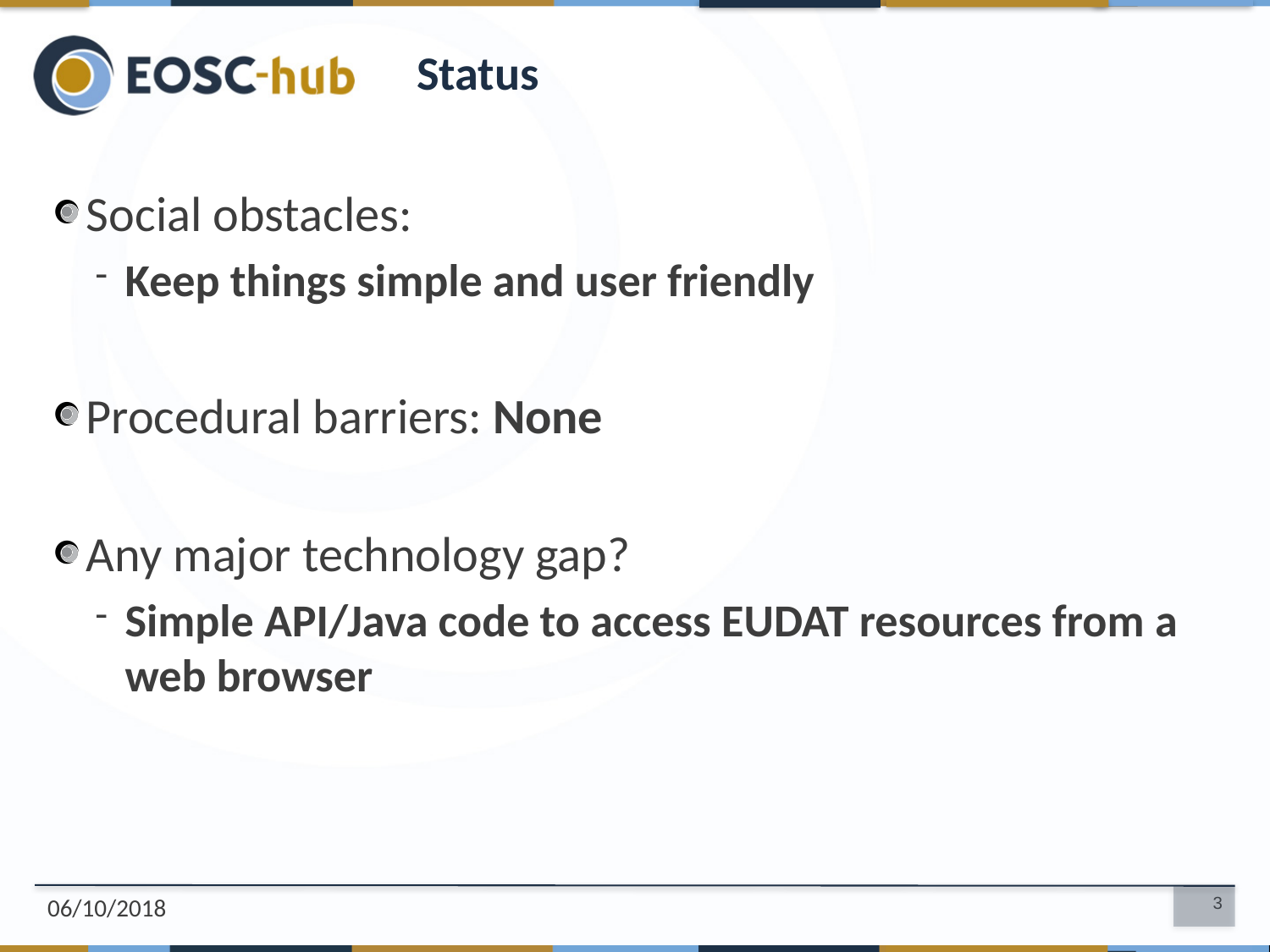

# Status
Social obstacles:
Keep things simple and user friendly

Procedural barriers: None

Any major technology gap?
Simple API/Java code to access EUDAT resources from a web browser
06/10/2018
3